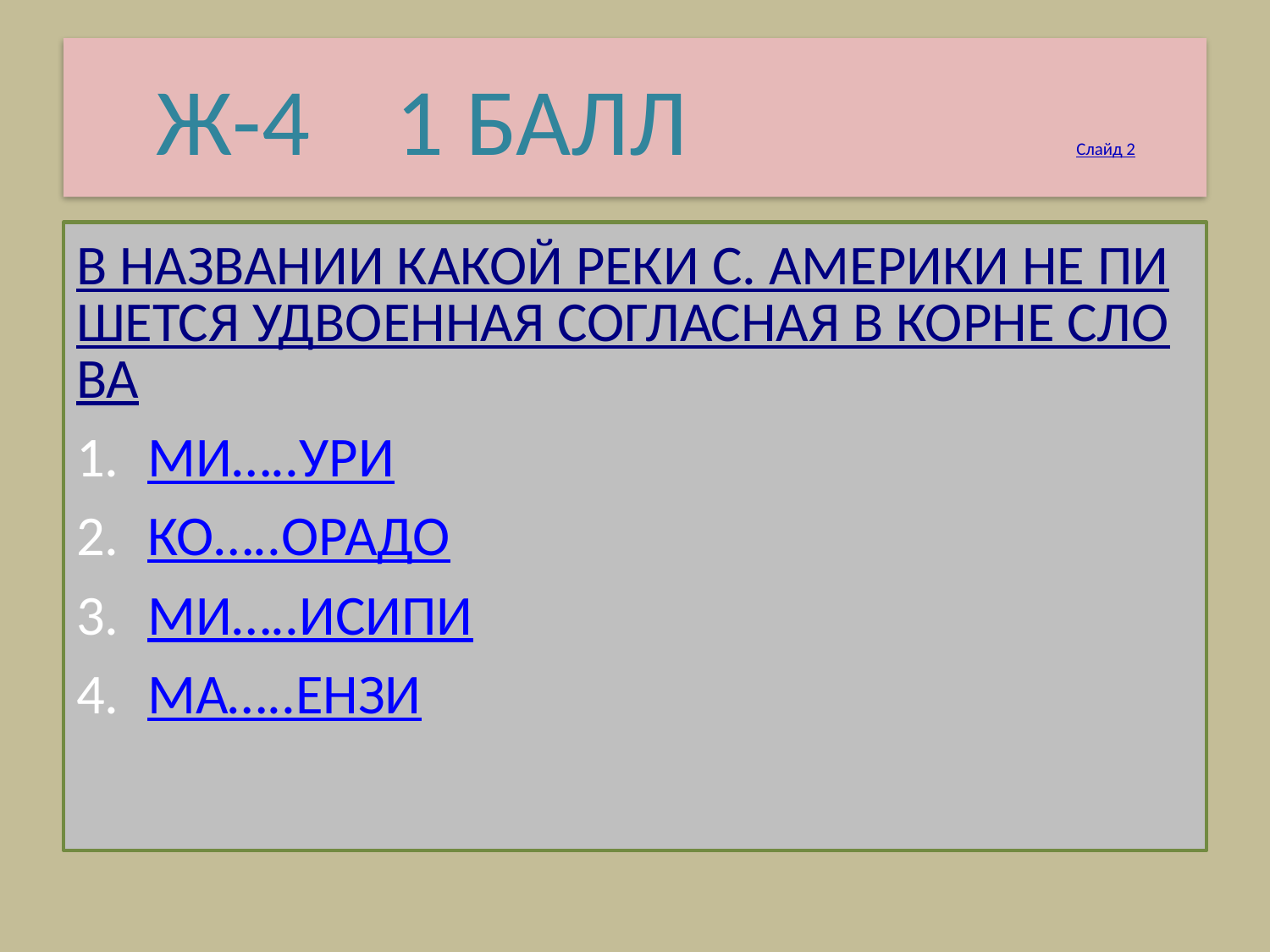

# Ж-4    1 БАЛЛ                  Слайд 2
В НАЗВАНИИ КАКОЙ РЕКИ С. АМЕРИКИ НЕ ПИШЕТСЯ УДВОЕННАЯ СОГЛАСНАЯ В КОРНЕ СЛОВА
МИ…..УРИ
КО…..ОРАДО
МИ…..ИСИПИ
МА…..ЕНЗИ